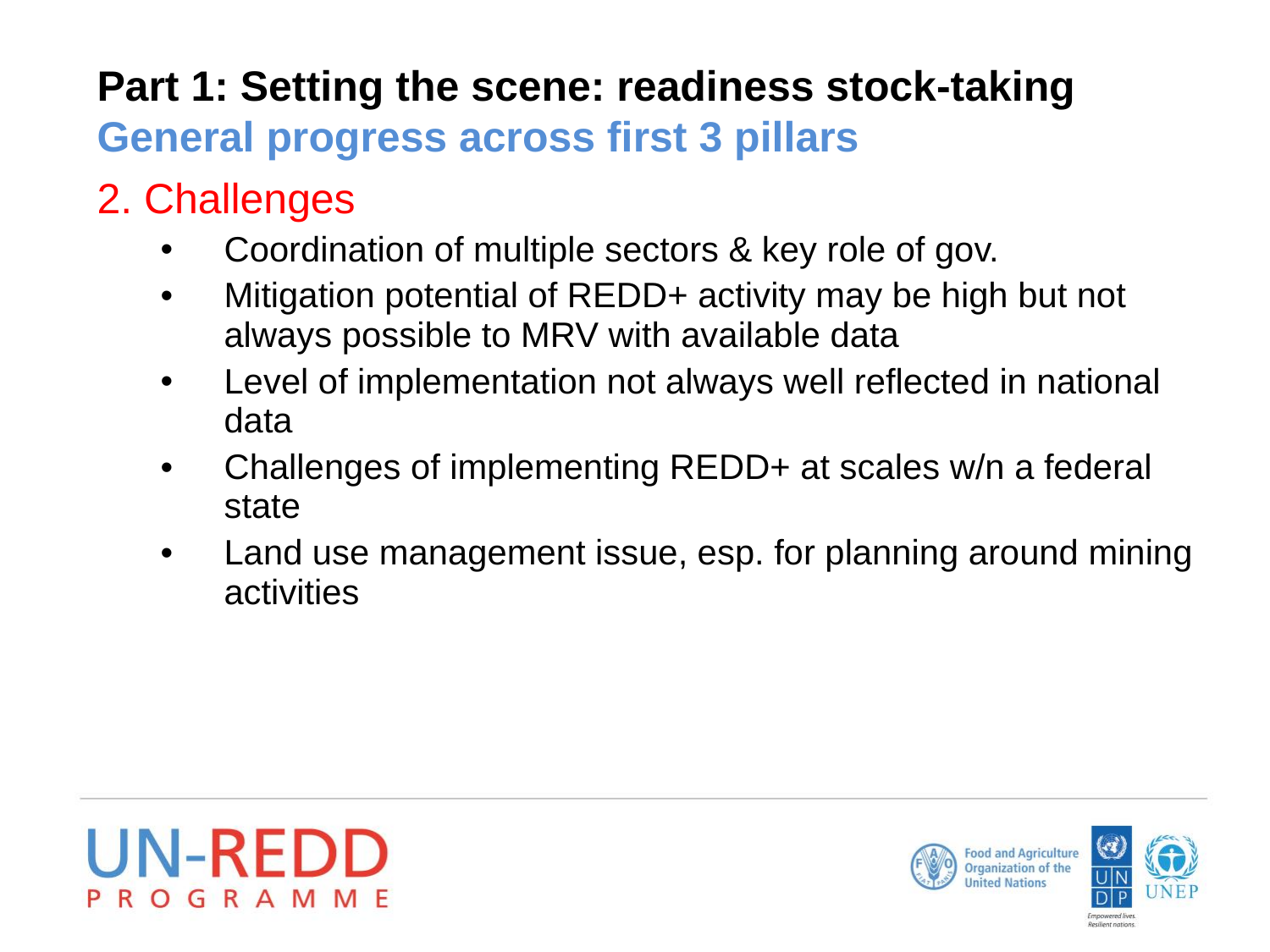

Part 1: Setting the scene: readiness stock-taking
General progress across first 3 pillars
2. Challenges
Coordination of multiple sectors & key role of gov.
Mitigation potential of REDD+ activity may be high but not always possible to MRV with available data
Level of implementation not always well reflected in national data
Challenges of implementing REDD+ at scales w/n a federal state
Land use management issue, esp. for planning around mining activities